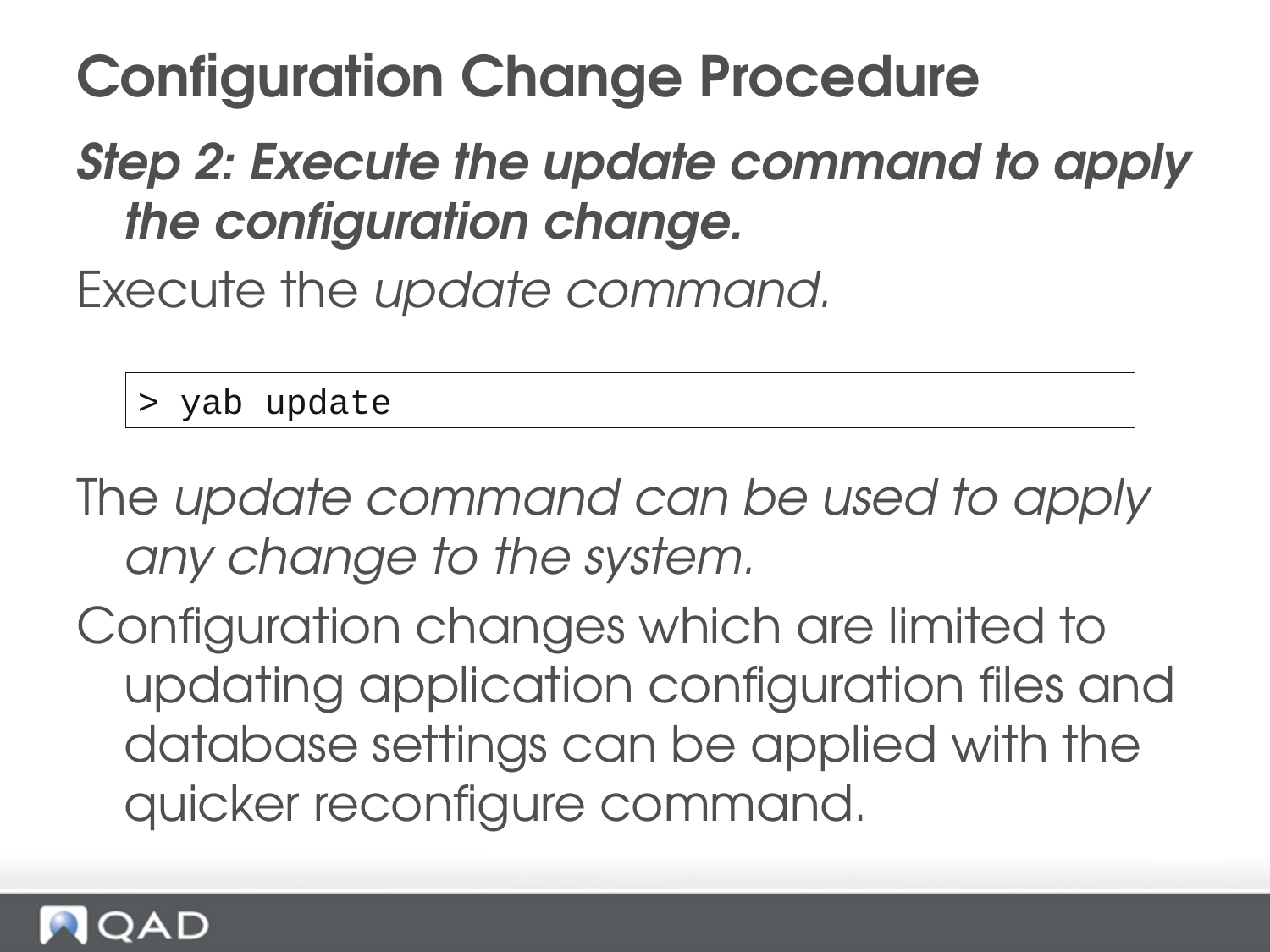

# Configuration Change Procedure
Step 2: Execute the update command to apply the configuration change.
Execute the update command.

The update command can be used to apply any change to the system.
Configuration changes which are limited to updating application configuration files and database settings can be applied with the quicker reconfigure command.
> yab update